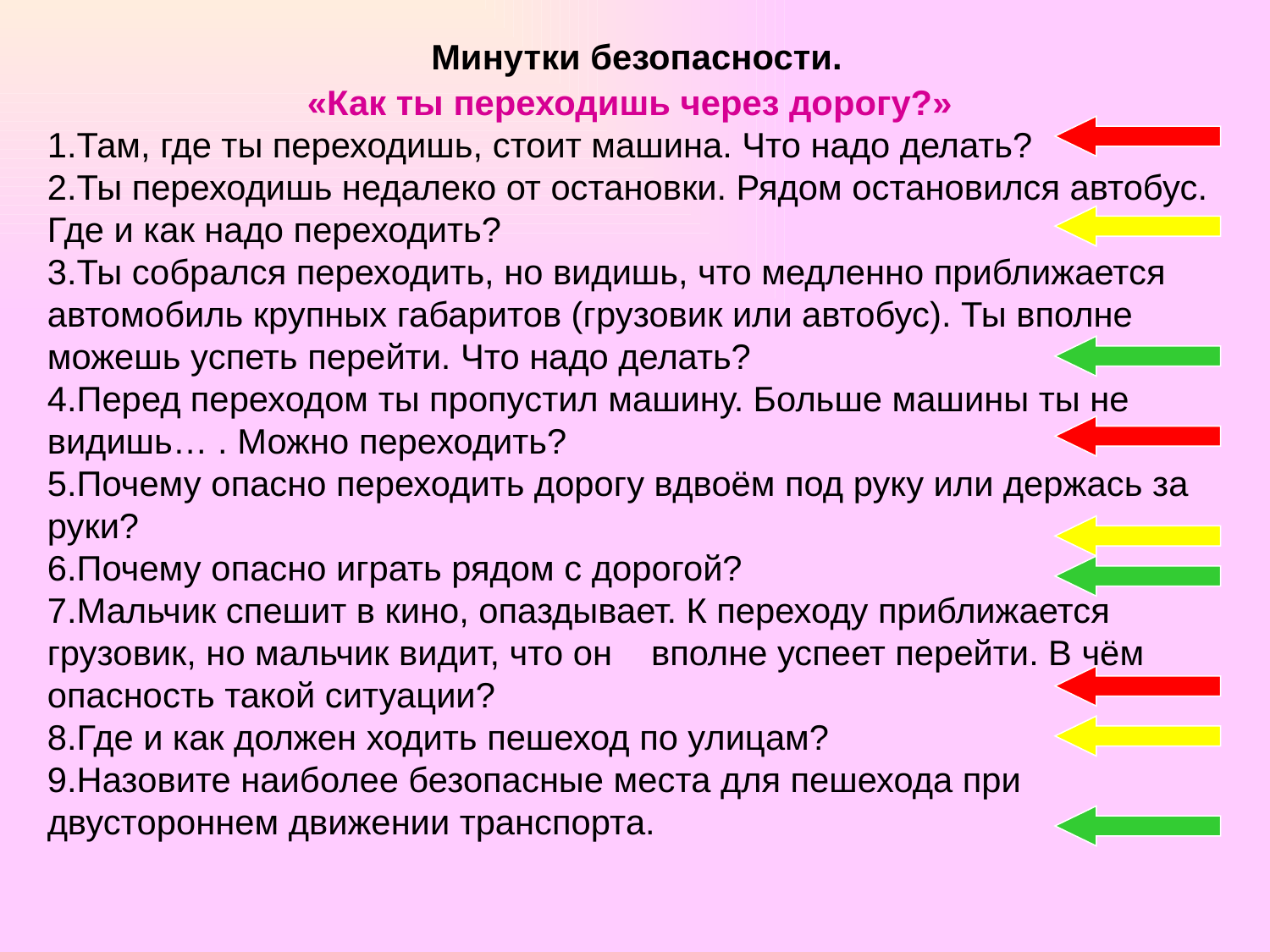

Минутки безопасности.
«Как ты переходишь через дорогу?»
1.Там, где ты переходишь, стоит машина. Что надо делать?
2.Ты переходишь недалеко от остановки. Рядом остановился автобус. Где и как надо переходить?
3.Ты собрался переходить, но видишь, что медленно приближается автомобиль крупных габаритов (грузовик или автобус). Ты вполне можешь успеть перейти. Что надо делать?
4.Перед переходом ты пропустил машину. Больше машины ты не видишь… . Можно переходить?
5.Почему опасно переходить дорогу вдвоём под руку или держась за руки?
6.Почему опасно играть рядом с дорогой?
7.Мальчик спешит в кино, опаздывает. К переходу приближается грузовик, но мальчик видит, что он    вполне успеет перейти. В чём опасность такой ситуации?
8.Где и как должен ходить пешеход по улицам?
9.Назовите наиболее безопасные места для пешехода при двустороннем движении транспорта.